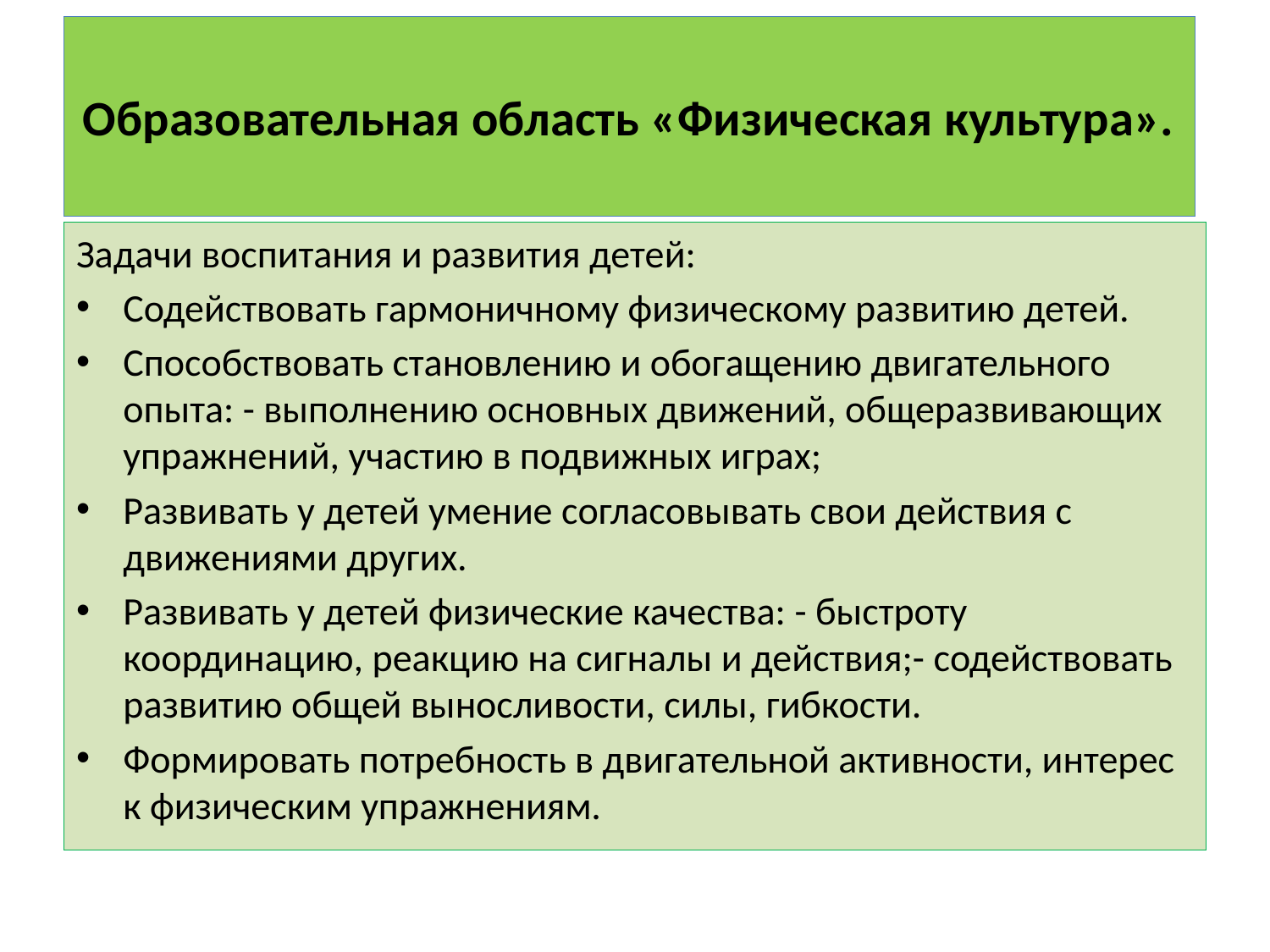

# Образовательная область «Физическая культура».
Задачи воспитания и развития детей:
Содействовать гармоничному физическому развитию детей.
Способствовать становлению и обогащению двигательного опыта: - выполнению основных движений, общеразвивающих упражнений, участию в подвижных играх;
Развивать у детей умение согласовывать свои действия с движениями других.
Развивать у детей физические качества: - быстроту координацию, реакцию на сигналы и действия;- содействовать развитию общей выносливости, силы, гибкости.
Формировать потребность в двигательной активности, интерес к физическим упражнениям.